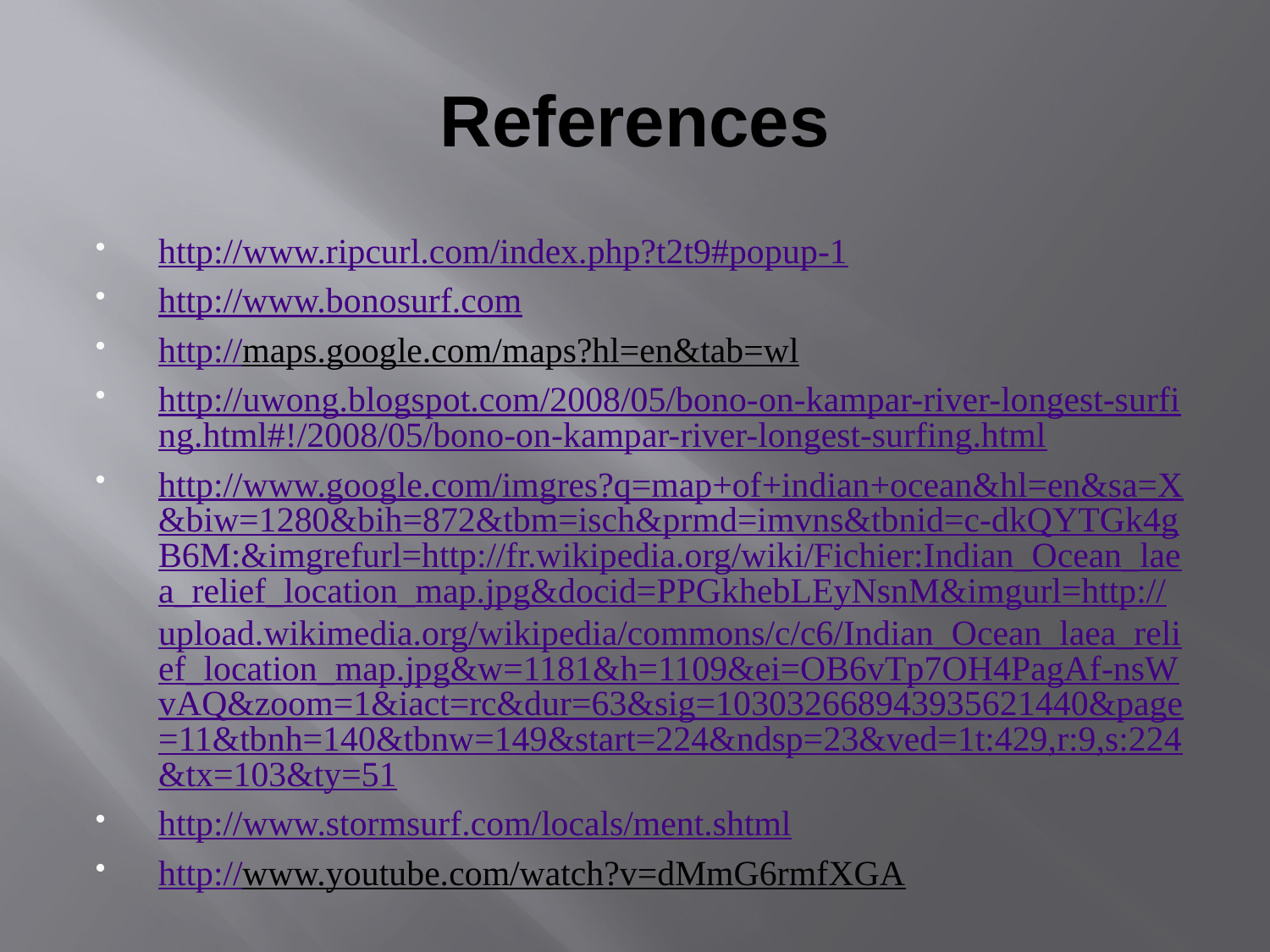

# References
http://www.ripcurl.com/index.php?t2t9#popup-1
http://www.bonosurf.com
http://maps.google.com/maps?hl=en&tab=wl
http://uwong.blogspot.com/2008/05/bono-on-kampar-river-longest-surfing.html#!/2008/05/bono-on-kampar-river-longest-surfing.html
http://www.google.com/imgres?q=map+of+indian+ocean&hl=en&sa=X&biw=1280&bih=872&tbm=isch&prmd=imvns&tbnid=c-dkQYTGk4gB6M:&imgrefurl=http://fr.wikipedia.org/wiki/Fichier:Indian_Ocean_laea_relief_location_map.jpg&docid=PPGkhebLEyNsnM&imgurl=http://upload.wikimedia.org/wikipedia/commons/c/c6/Indian_Ocean_laea_relief_location_map.jpg&w=1181&h=1109&ei=OB6vTp7OH4PagAf-nsWvAQ&zoom=1&iact=rc&dur=63&sig=103032668943935621440&page=11&tbnh=140&tbnw=149&start=224&ndsp=23&ved=1t:429,r:9,s:224&tx=103&ty=51
http://www.stormsurf.com/locals/ment.shtml
http://www.youtube.com/watch?v=dMmG6rmfXGA